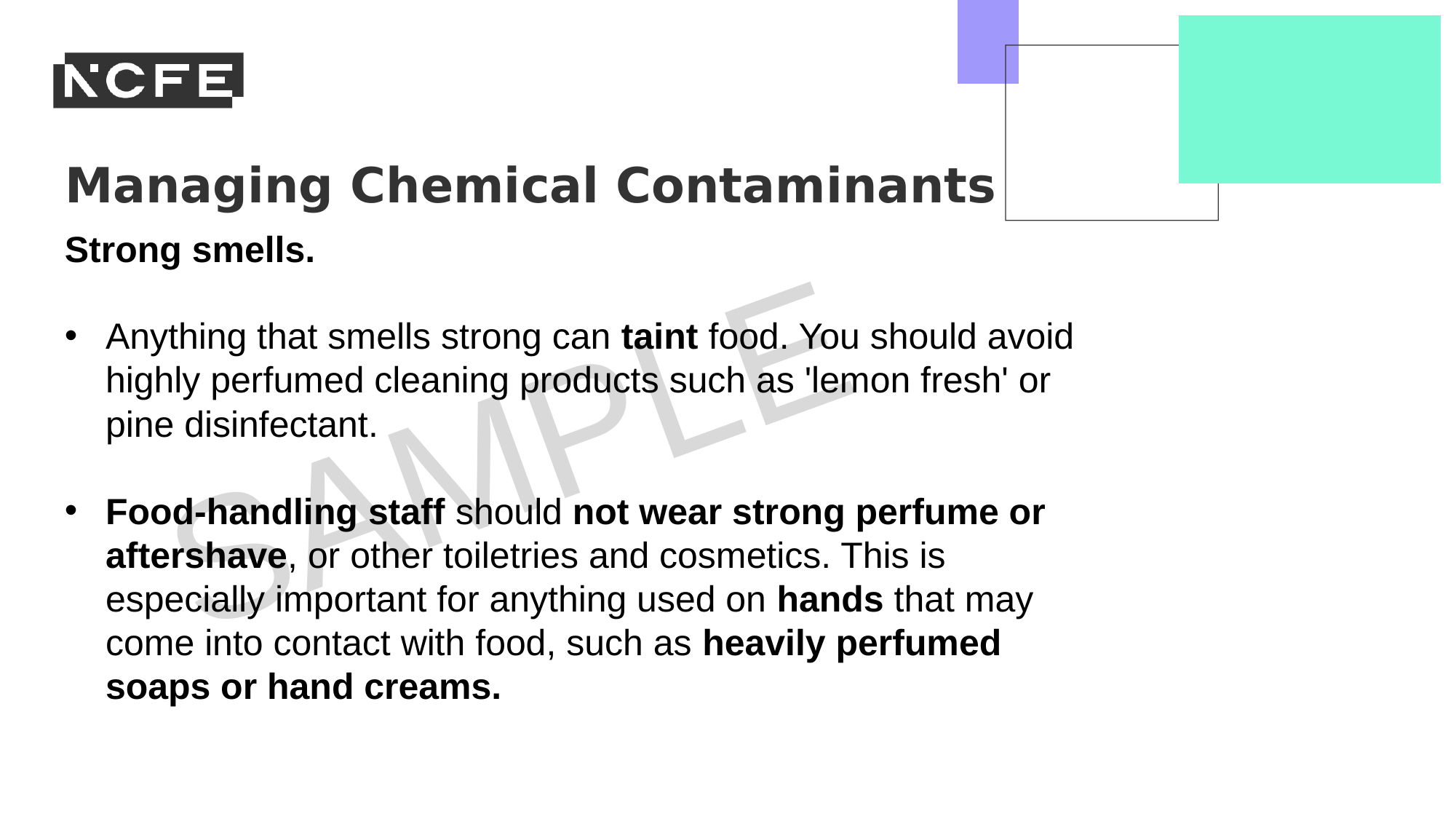

Managing Chemical Contaminants
Strong smells.

Anything that smells strong can taint food. You should avoid highly perfumed cleaning products such as 'lemon fresh' or pine disinfectant.

Food-handling staff should not wear strong perfume or aftershave, or other toiletries and cosmetics. This is especially important for anything used on hands that may come into contact with food, such as heavily perfumed soaps or hand creams.